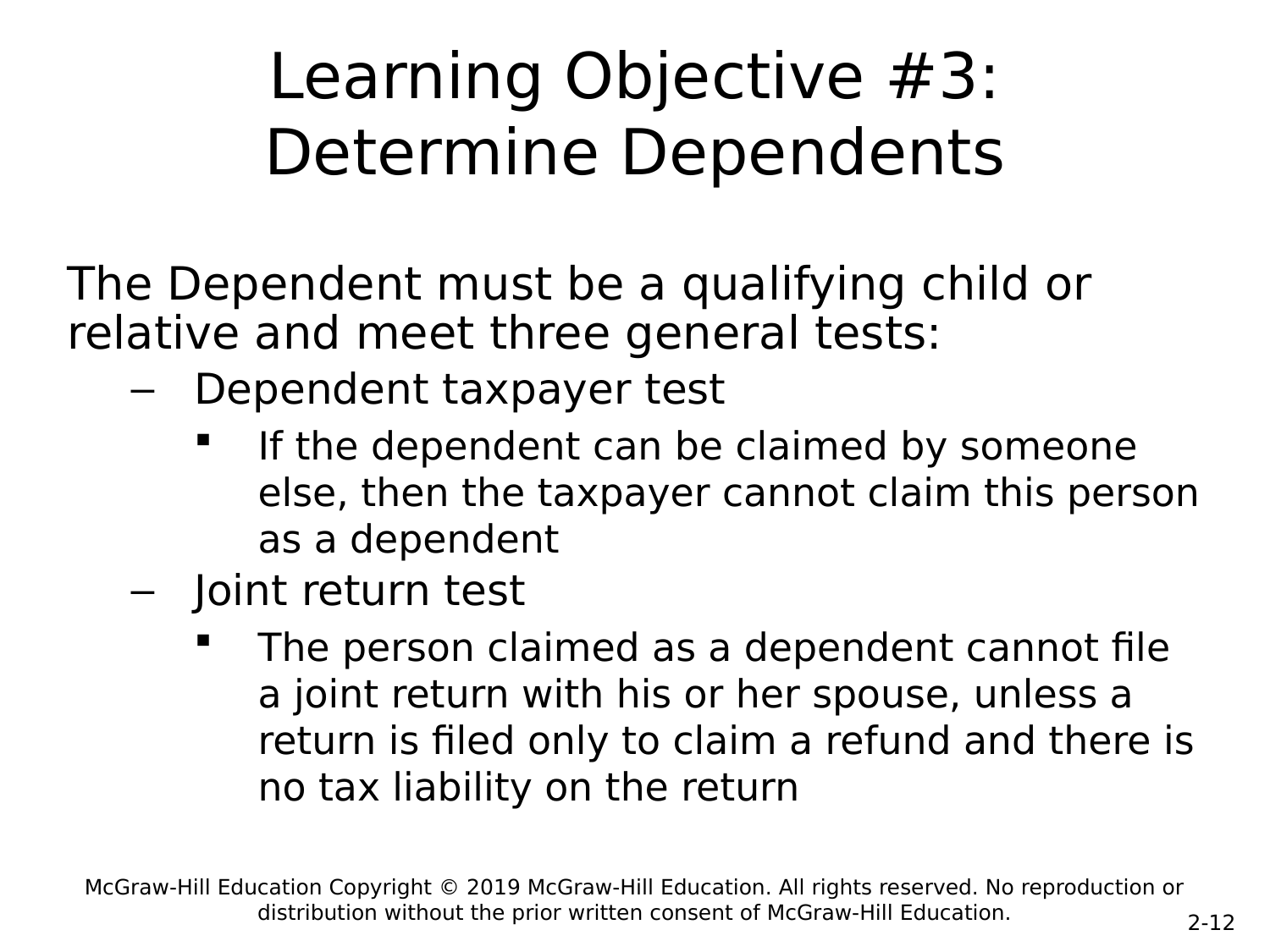

# Learning Objective #3: Determine Dependents
The Dependent must be a qualifying child or relative and meet three general tests:
Dependent taxpayer test
If the dependent can be claimed by someone else, then the taxpayer cannot claim this person as a dependent
Joint return test
The person claimed as a dependent cannot file a joint return with his or her spouse, unless a return is filed only to claim a refund and there is no tax liability on the return
McGraw-Hill Education Copyright © 2019 McGraw-Hill Education. All rights reserved. No reproduction or distribution without the prior written consent of McGraw-Hill Education.
2-12